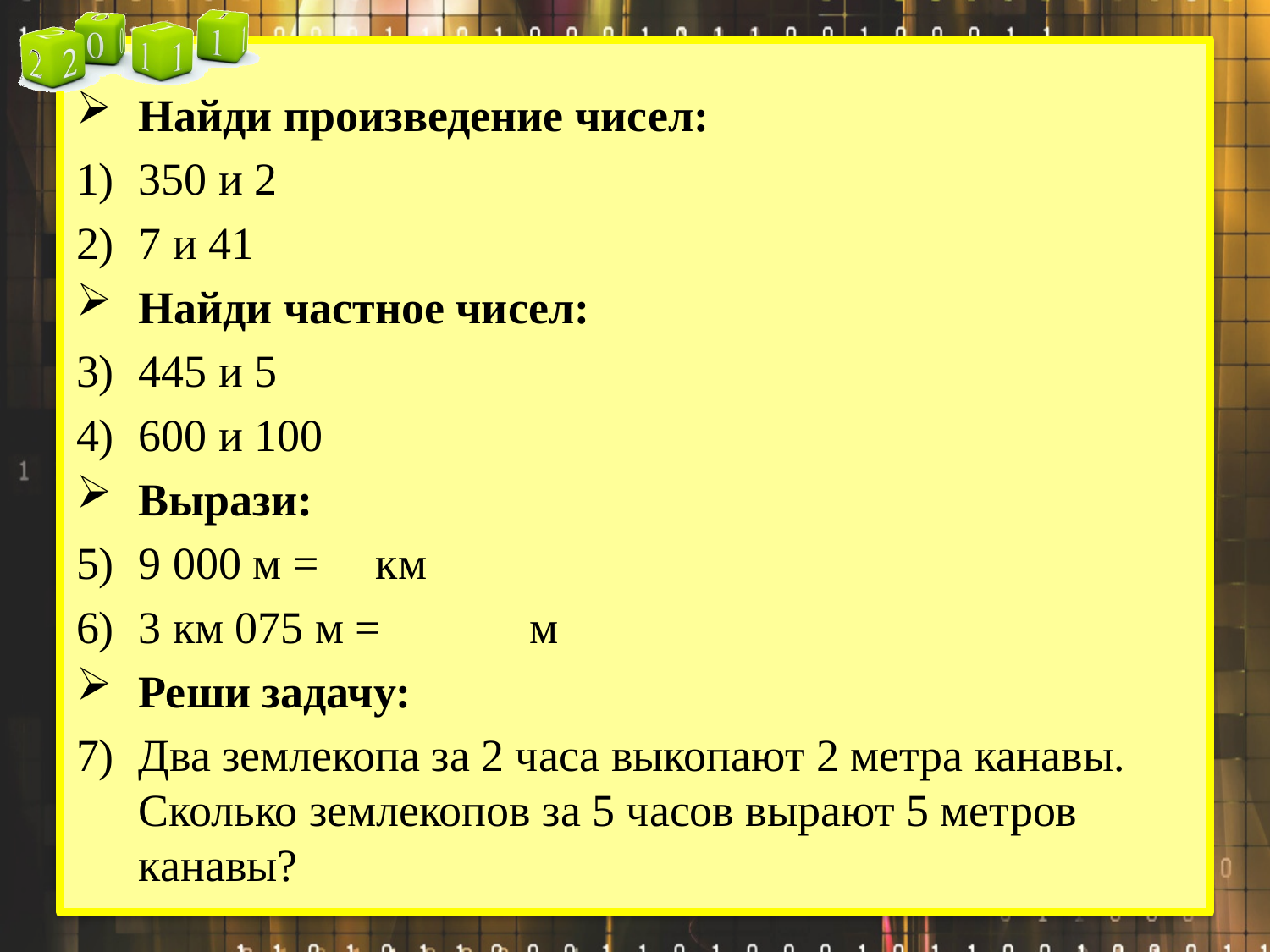

Найди произведение чисел:
350 и 2
7 и 41
Найди частное чисел:
445 и 5
600 и 100
Вырази:
9 000 м =     км
3 км 075 м =             м
Реши задачу:
Два землекопа за 2 часа выкопают 2 метра канавы. Сколько землекопов за 5 часов вырают 5 метров канавы?